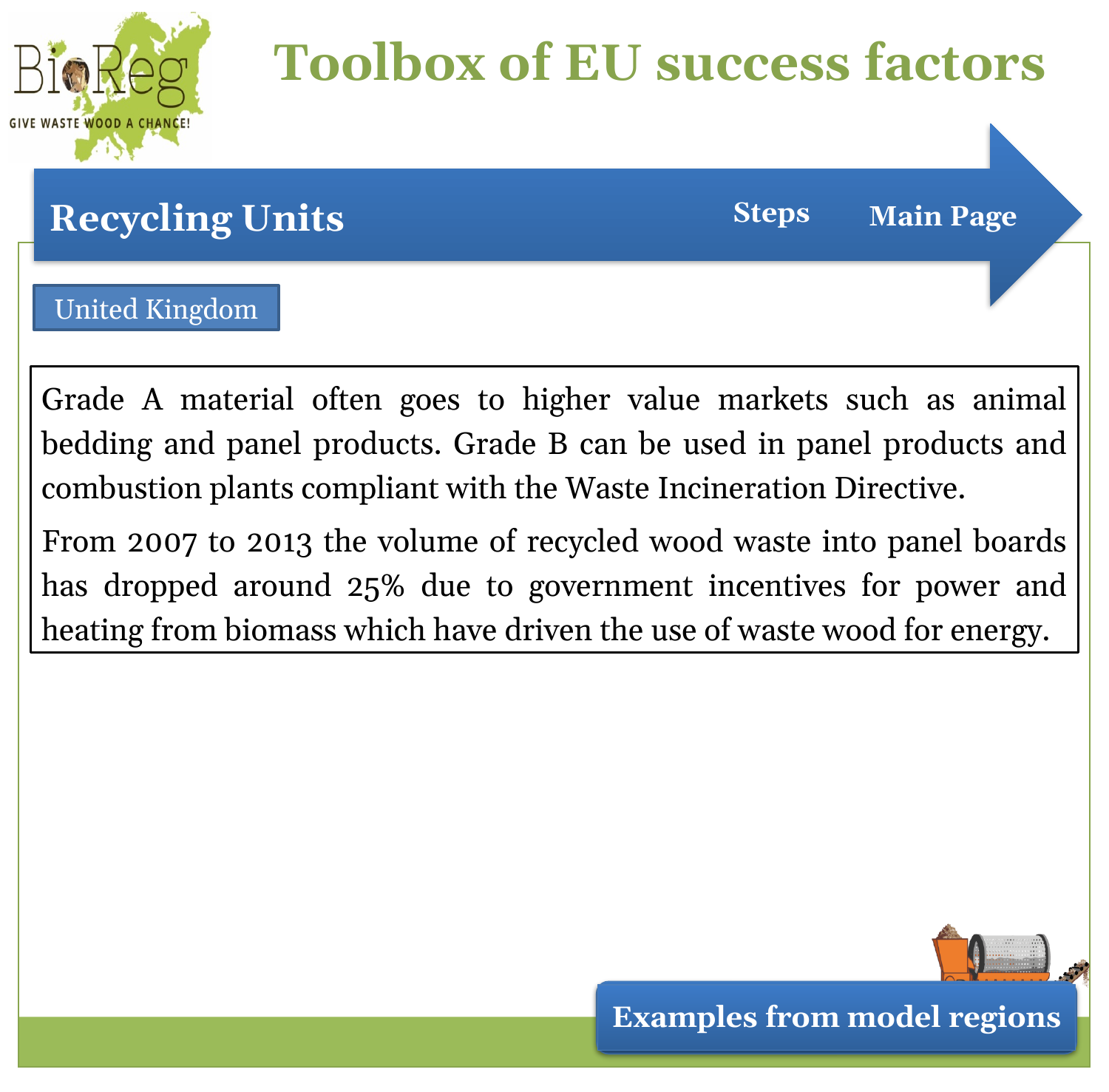

Recycling Units

Steps

Main Page
United Kingdom
Grade A material often goes to higher value markets such as animal bedding and panel products. Grade B can be used in panel products and combustion plants compliant with the Waste Incineration Directive.
From 2007 to 2013 the volume of recycled wood waste into panel boards has dropped around 25% due to government incentives for power and heating from biomass which have driven the use of waste wood for energy.

Examples from model regions